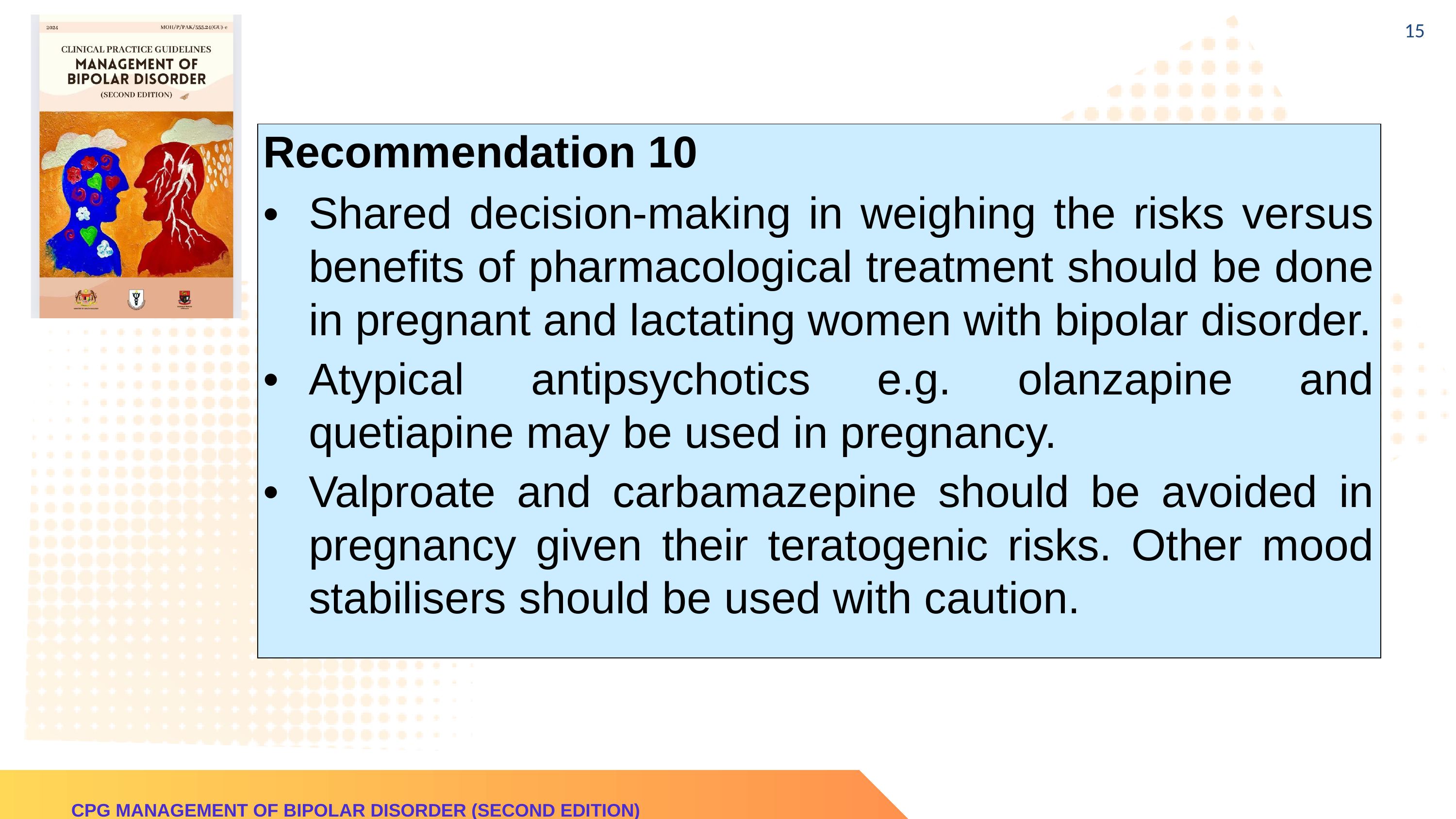

15

| Recommendation 10 Shared decision-making in weighing the risks versus benefits of pharmacological treatment should be done in pregnant and lactating women with bipolar disorder. Atypical antipsychotics e.g. olanzapine and quetiapine may be used in pregnancy. Valproate and carbamazepine should be avoided in pregnancy given their teratogenic risks. Other mood stabilisers should be used with caution. |
| --- |

CPG MANAGEMENT OF BIPOLAR DISORDER (SECOND EDITION)